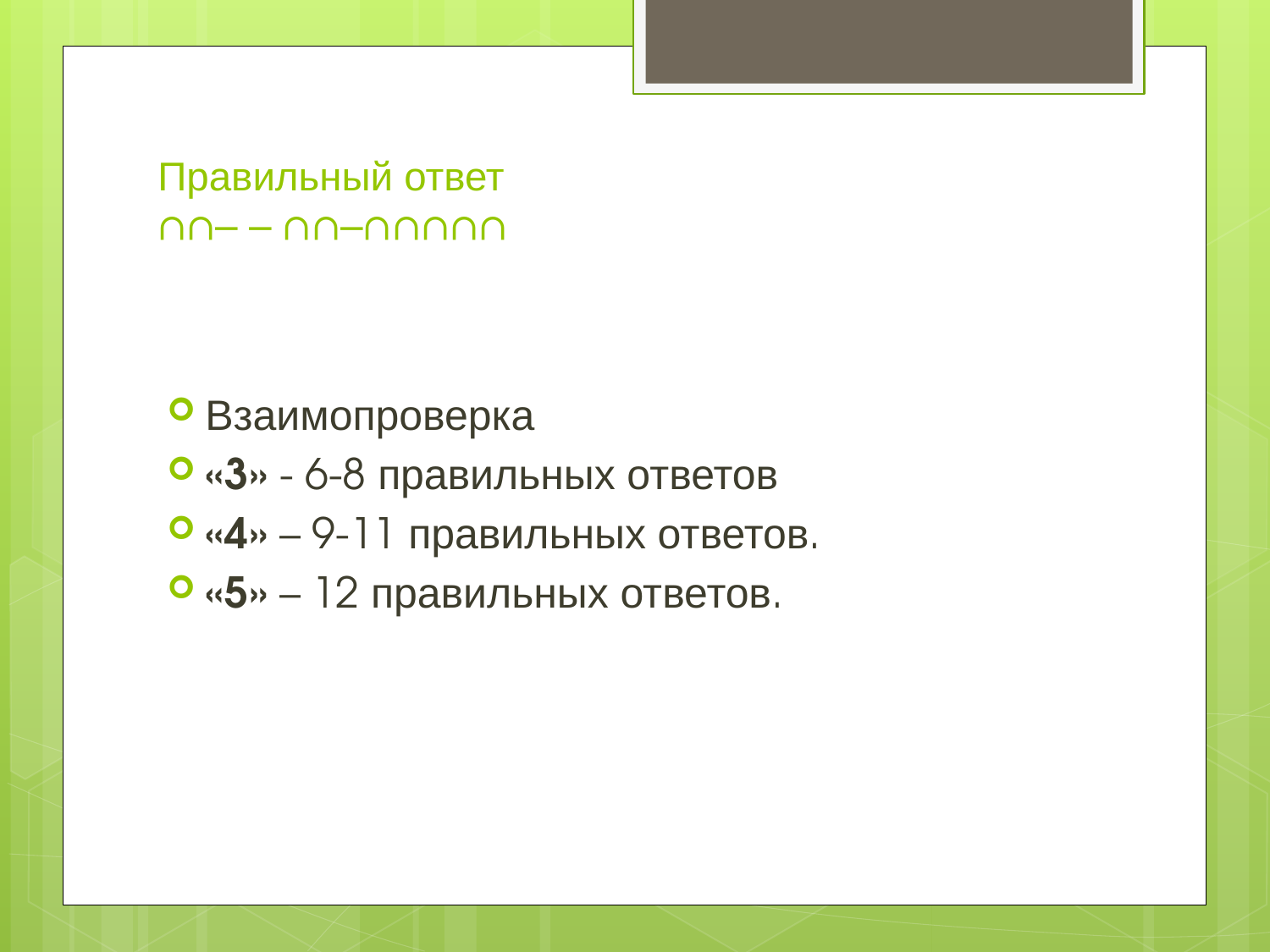

# Правильный ответ ∩∩─ ─ ∩∩─∩∩∩∩∩

Взаимопроверка
«3» - 6-8 правильных ответов
«4» – 9-11 правильных ответов.
«5» – 12 правильных ответов.